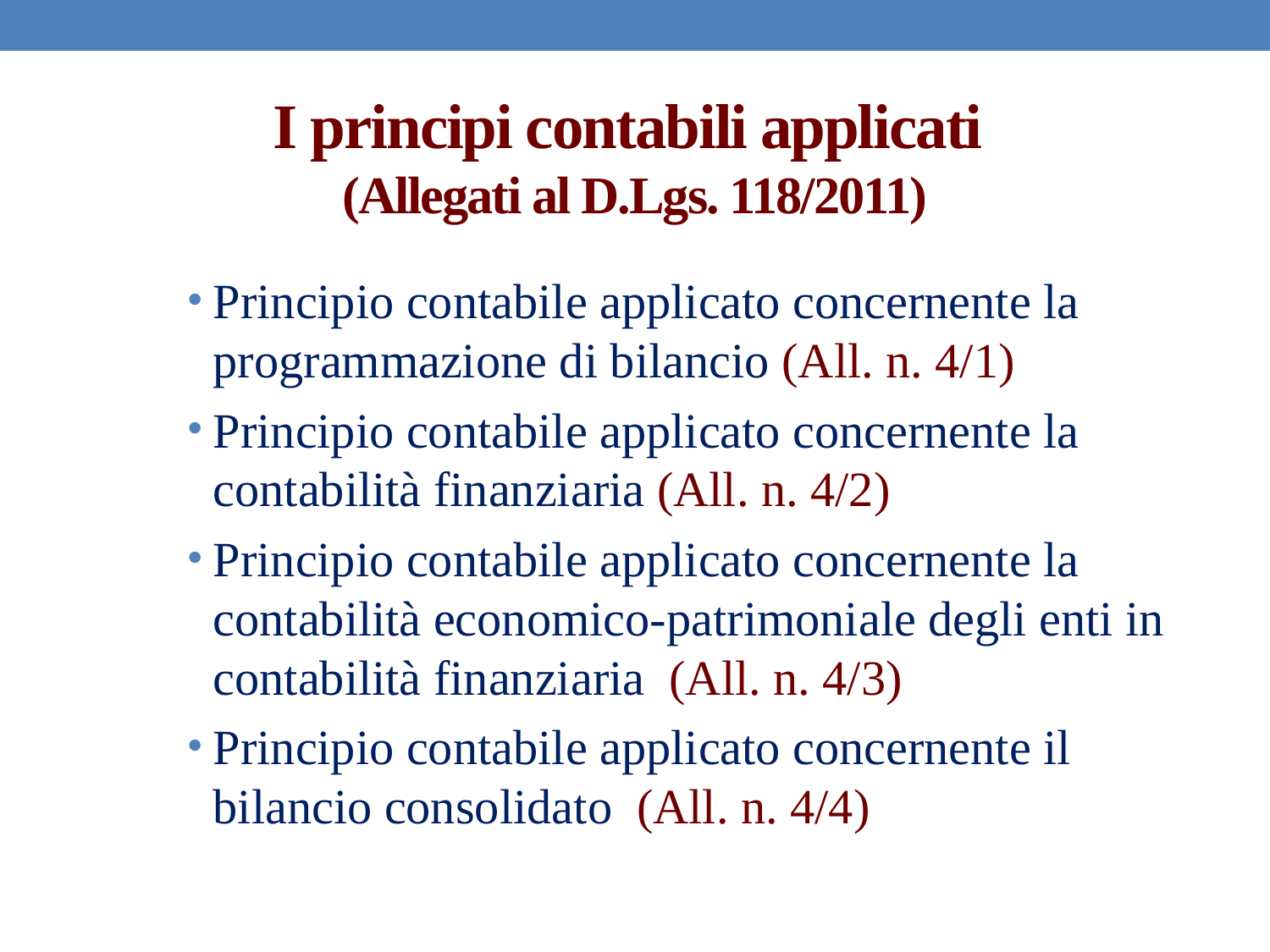

# I principi contabili applicati (Allegati al D.Lgs. 118/2011)
Principio contabile applicato concernente la programmazione di bilancio (All. n. 4/1)
Principio contabile applicato concernente la contabilità finanziaria (All. n. 4/2)
Principio contabile applicato concernente la contabilità economico-patrimoniale degli enti in contabilità finanziaria  (All. n. 4/3)
Principio contabile applicato concernente il bilancio consolidato  (All. n. 4/4)